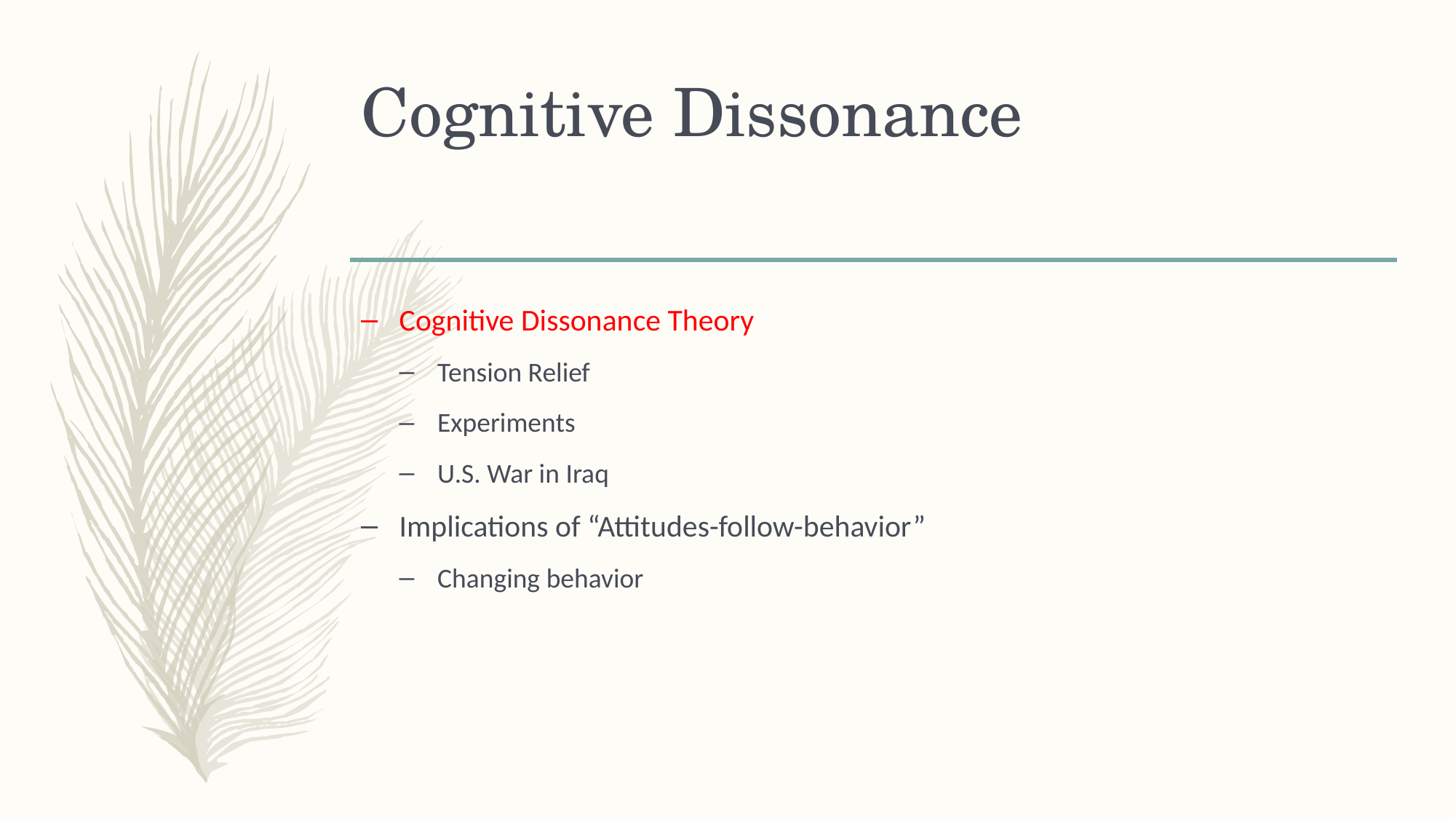

# Cognitive Dissonance
Cognitive Dissonance Theory
Tension Relief
Experiments
U.S. War in Iraq
Implications of “Attitudes-follow-behavior”
Changing behavior